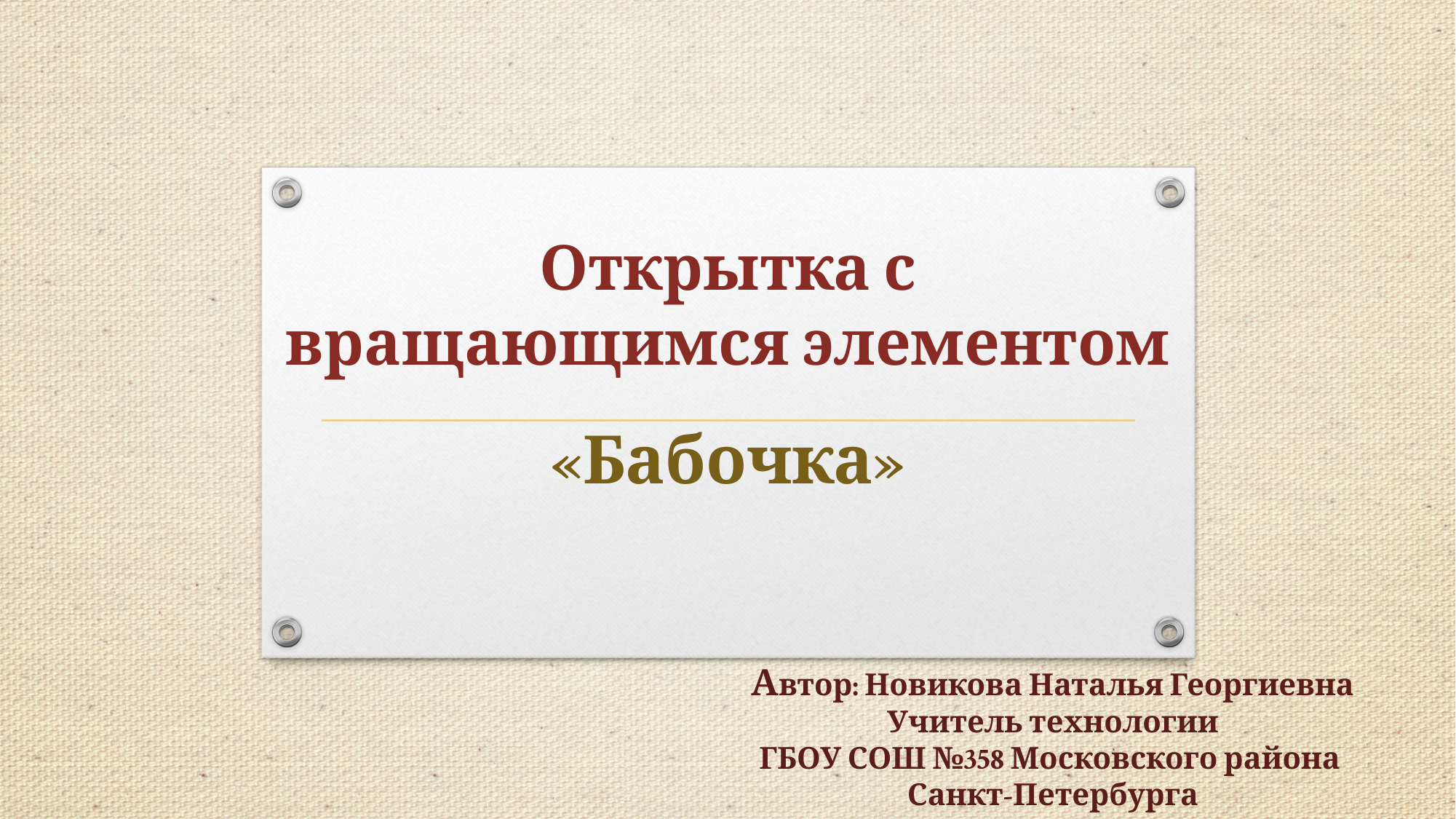

# Открытка с вращающимся элементом
«Бабочка»
Автор: Новикова Наталья Георгиевна
Учитель технологии
ГБОУ СОШ №358 Московского района
Санкт-Петербурга